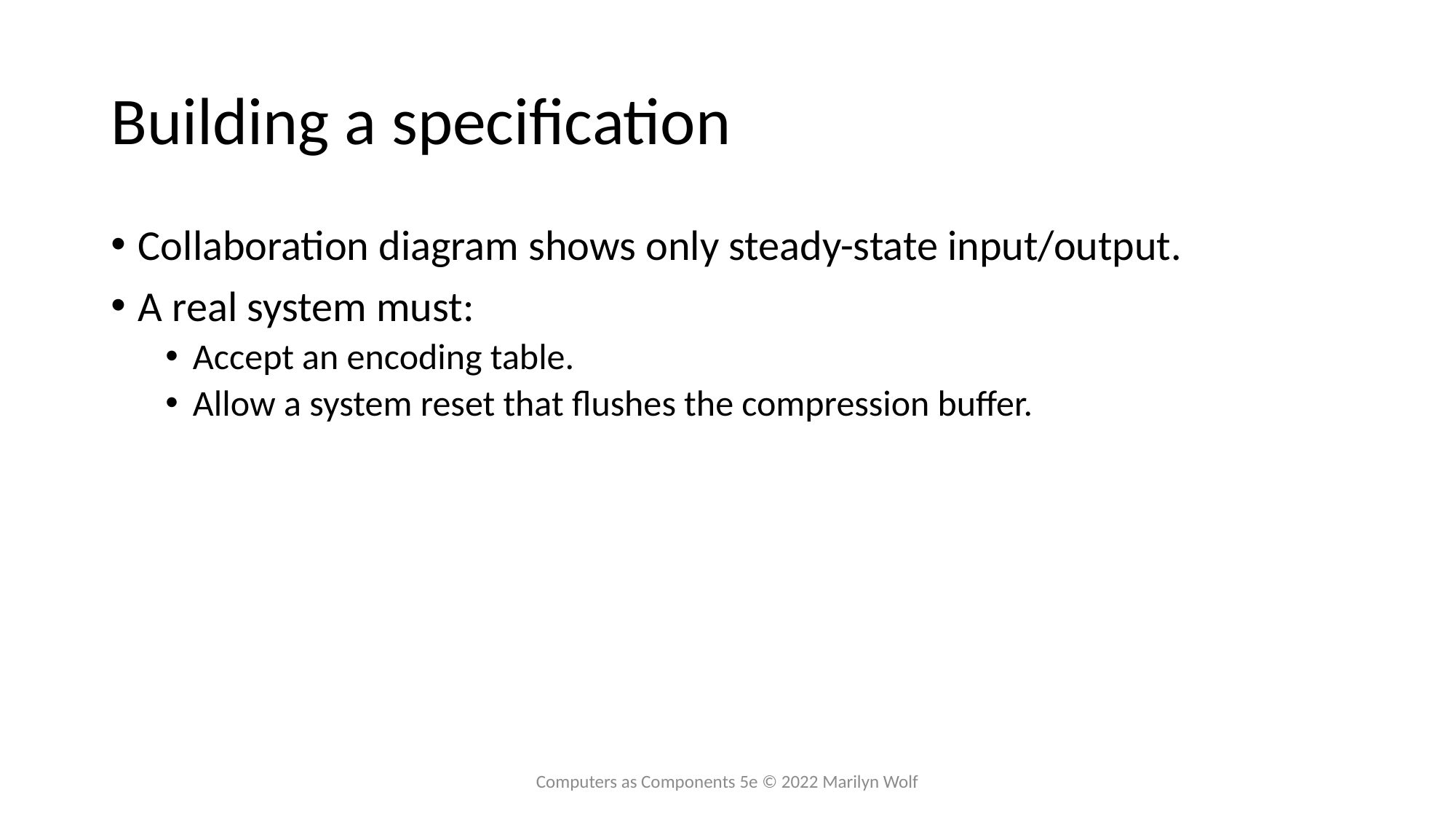

# Building a specification
Collaboration diagram shows only steady-state input/output.
A real system must:
Accept an encoding table.
Allow a system reset that flushes the compression buffer.
Computers as Components 5e © 2022 Marilyn Wolf